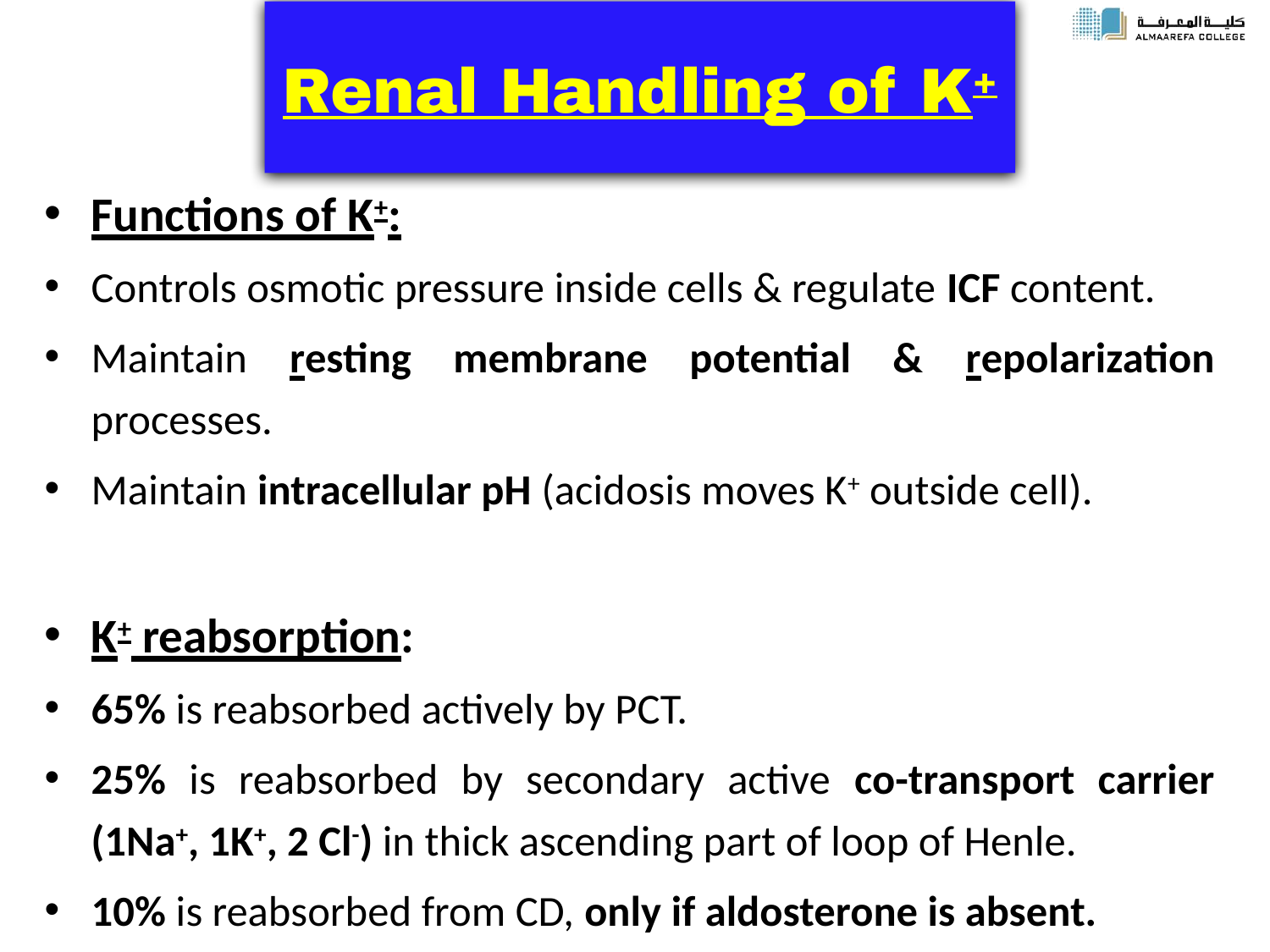

# Renal Handling of K+
Functions of K+:
Controls osmotic pressure inside cells & regulate ICF content.
Maintain resting membrane potential & repolarization processes.
Maintain intracellular pH (acidosis moves K+ outside cell).

K+ reabsorption:
65% is reabsorbed actively by PCT.
25% is reabsorbed by secondary active co-transport carrier (1Na+, 1K+, 2 Cl-) in thick ascending part of loop of Henle.
10% is reabsorbed from CD, only if aldosterone is absent.